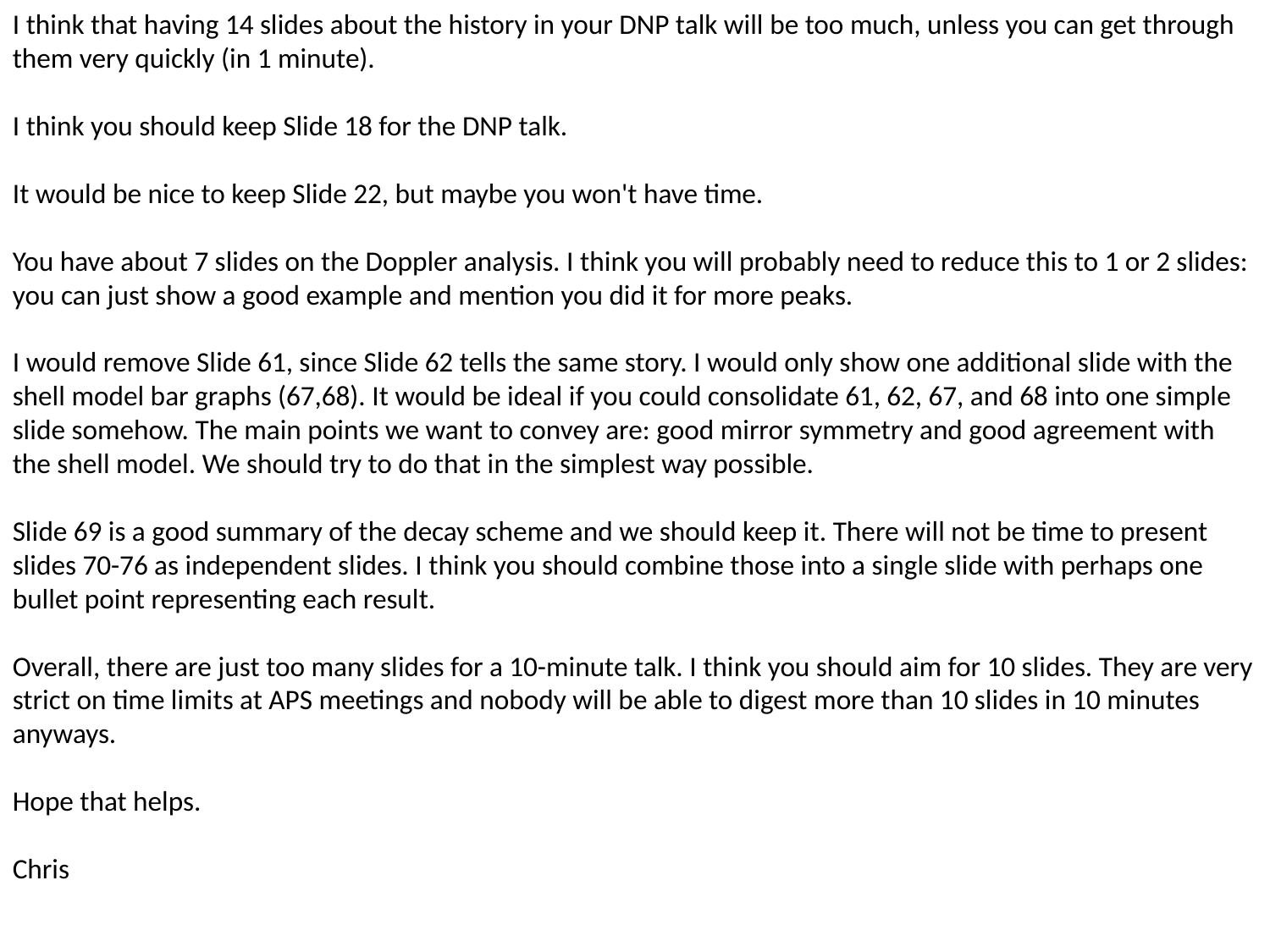

I think that having 14 slides about the history in your DNP talk will be too much, unless you can get through them very quickly (in 1 minute).

I think you should keep Slide 18 for the DNP talk.

It would be nice to keep Slide 22, but maybe you won't have time.

You have about 7 slides on the Doppler analysis. I think you will probably need to reduce this to 1 or 2 slides: you can just show a good example and mention you did it for more peaks.

I would remove Slide 61, since Slide 62 tells the same story. I would only show one additional slide with the shell model bar graphs (67,68). It would be ideal if you could consolidate 61, 62, 67, and 68 into one simple slide somehow. The main points we want to convey are: good mirror symmetry and good agreement with the shell model. We should try to do that in the simplest way possible.

Slide 69 is a good summary of the decay scheme and we should keep it. There will not be time to present slides 70-76 as independent slides. I think you should combine those into a single slide with perhaps one bullet point representing each result.

Overall, there are just too many slides for a 10-minute talk. I think you should aim for 10 slides. They are very strict on time limits at APS meetings and nobody will be able to digest more than 10 slides in 10 minutes anyways.

Hope that helps.

Chris